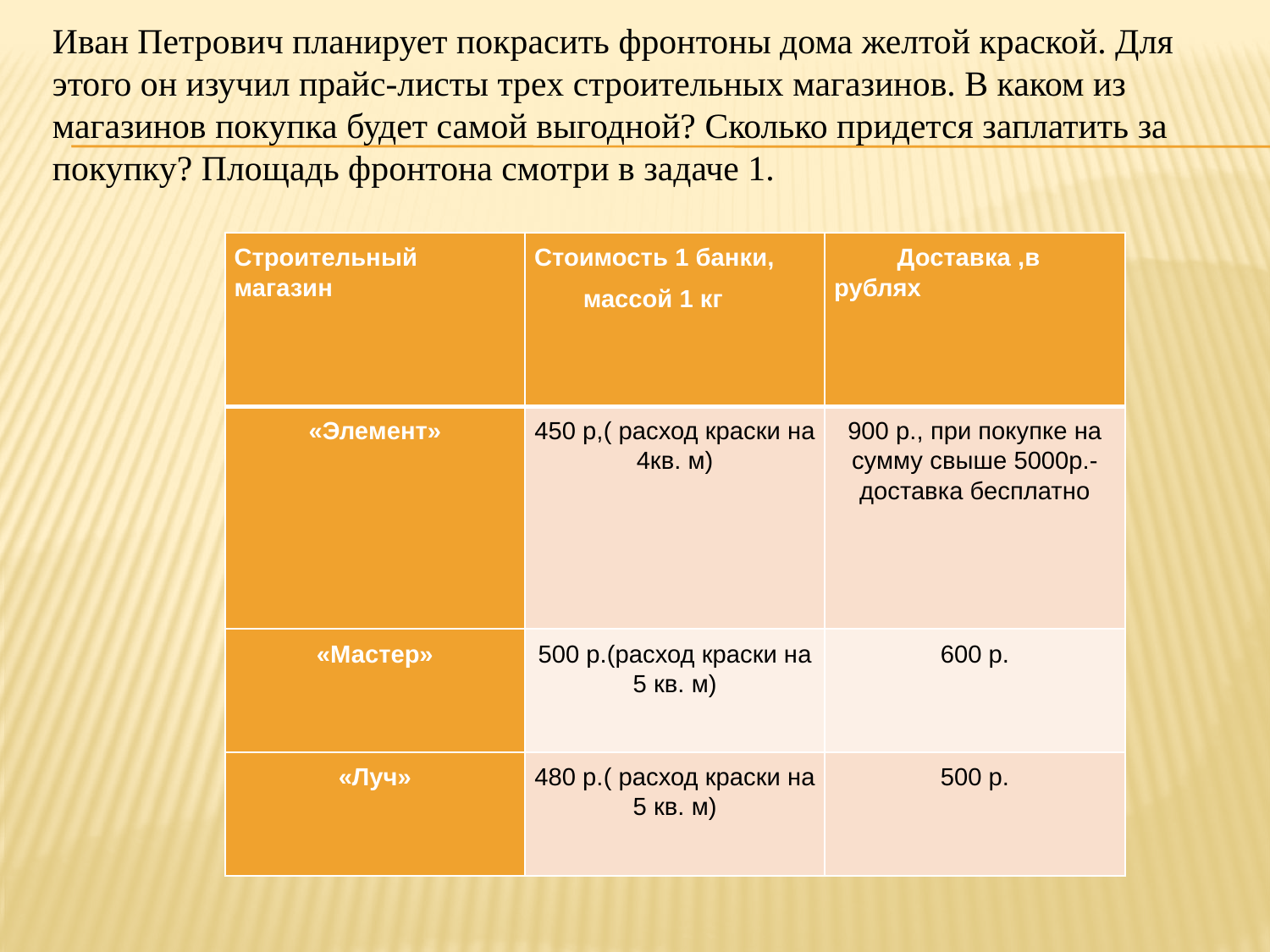

# Иван Петрович планирует покрасить фронтоны дома желтой краской. Для этого он изучил прайс-листы трех строительных магазинов. В каком из магазинов покупка будет самой выгодной? Сколько придется заплатить за покупку? Площадь фронтона смотри в задаче 1.

| Строительный магазин | Стоимость 1 банки, массой 1 кг | Доставка ,в рублях |
| --- | --- | --- |
| «Элемент» | 450 р,( расход краски на 4кв. м) | 900 р., при покупке на сумму свыше 5000р.- доставка бесплатно |
| «Мастер» | 500 р.(расход краски на 5 кв. м) | 600 р. |
| «Луч» | 480 р.( расход краски на 5 кв. м) | 500 р. |